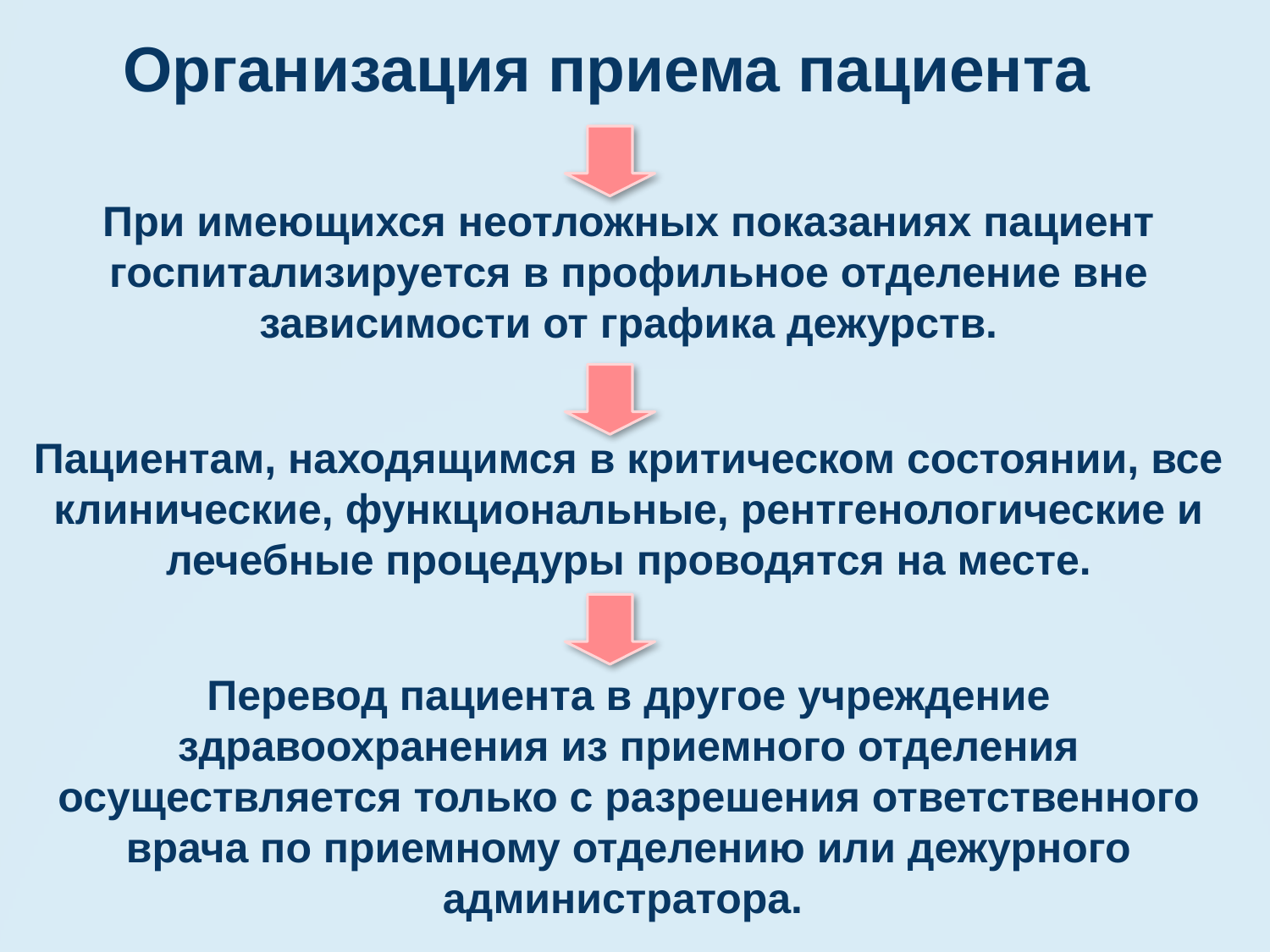

Организация приема пациента

При имеющихся неотложных показаниях пациент госпитализируется в профильное отделение вне зависимости от графика дежурств.

Пациентам, находящимся в критическом состоянии, все клинические, функциональные, рентгенологические и лечебные процедуры проводятся на месте.

Перевод пациента в другое учреждение здравоохранения из приемного отделения осуществляется только с разрешения ответственного врача по приемному отделению или дежурного администратора.